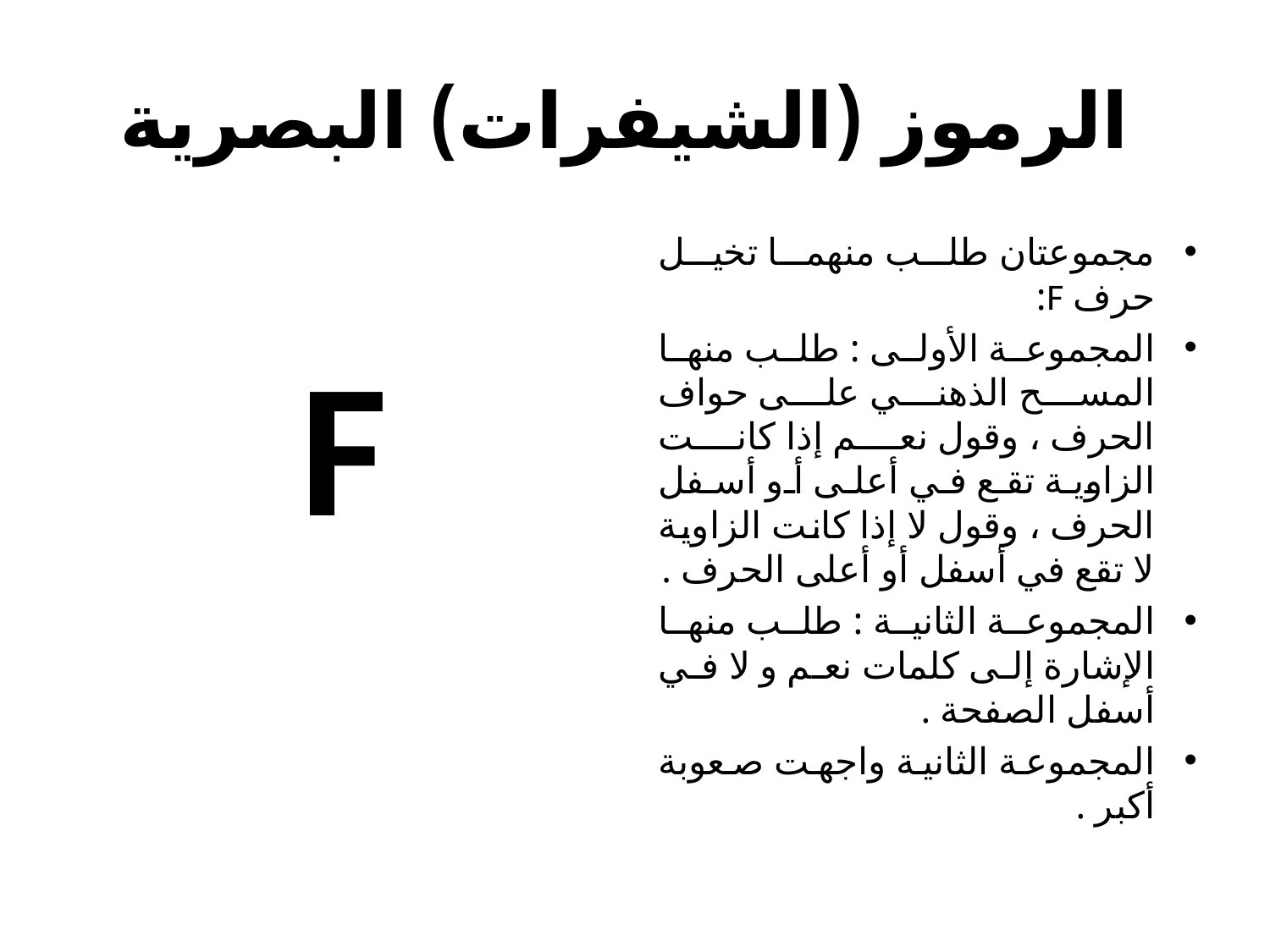

# الرموز (الشيفرات) البصرية

F
مجموعتان طلب منهما تخيل حرف F:
المجموعة الأولى : طلب منها المسح الذهني على حواف الحرف ، وقول نعم إذا كانت الزاوية تقع في أعلى أو أسفل الحرف ، وقول لا إذا كانت الزاوية لا تقع في أسفل أو أعلى الحرف .
المجموعة الثانية : طلب منها الإشارة إلى كلمات نعم و لا في أسفل الصفحة .
المجموعة الثانية واجهت صعوبة أكبر .